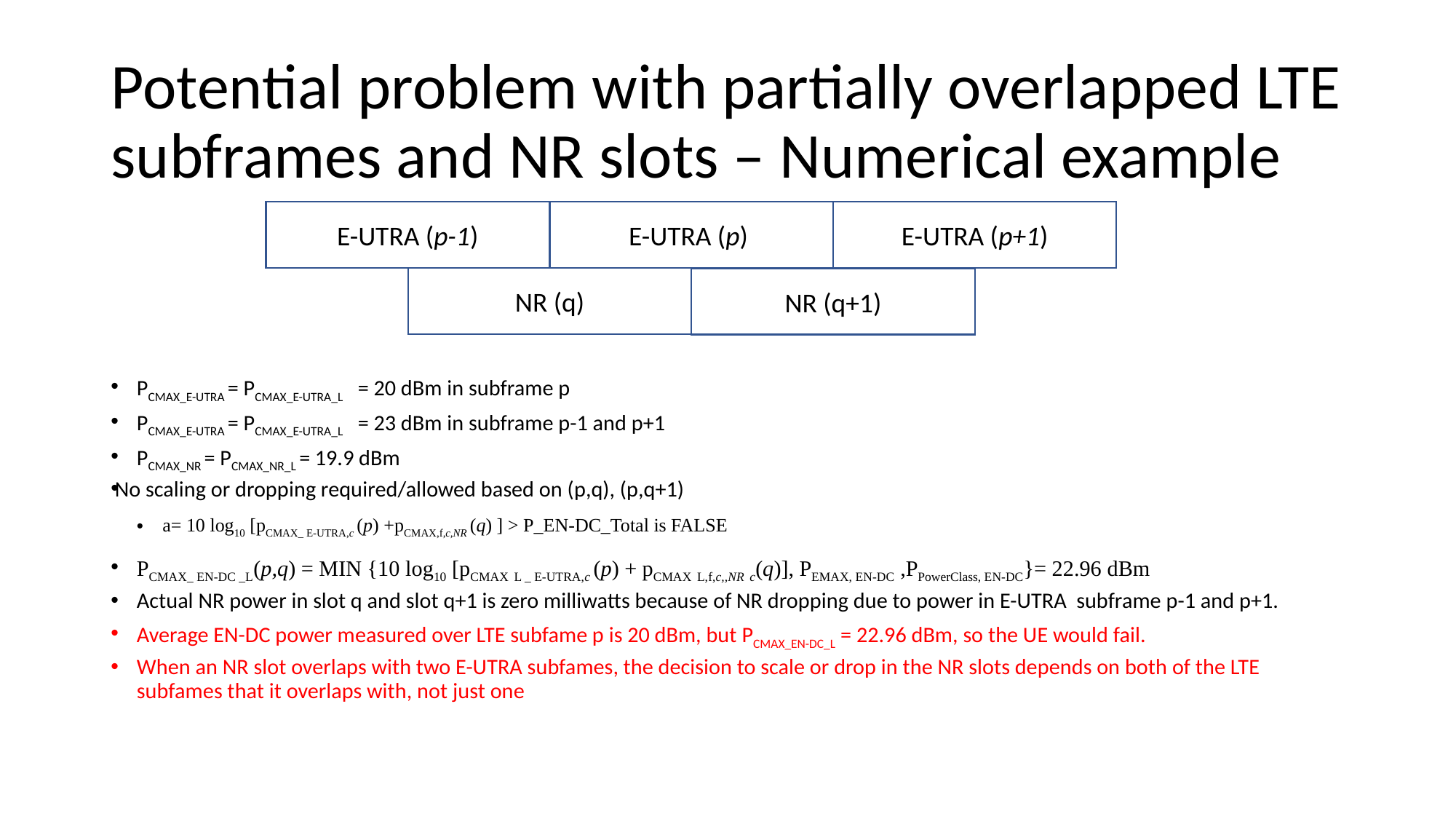

# Potential problem with partially overlapped LTE subframes and NR slots – Numerical example
E-UTRA (p-1)
E-UTRA (p)
E-UTRA (p+1)
NR (q)
NR (q+1)
PCMAX_E-UTRA = PCMAX_E-UTRA_L   = 20 dBm in subframe p
PCMAX_E-UTRA = PCMAX_E-UTRA_L   = 23 dBm in subframe p-1 and p+1
PCMAX_NR = PCMAX_NR_L = 19.9 dBm
No scaling or dropping required/allowed based on (p,q), (p,q+1)
a= 10 log10 [pCMAX_ E-UTRA,c (p) +pCMAX,f,c,NR (q) ] > P_EN-DC_Total is FALSE
PCMAX_ EN-DC _L(p,q) = MIN {10 log10 [pCMAX L _ E-UTRA,c (p) + pCMAX L,f,c,,NR c(q)], PEMAX, EN-DC ,PPowerClass, EN-DC}= 22.96 dBm
Actual NR power in slot q and slot q+1 is zero milliwatts because of NR dropping due to power in E-UTRA  subframe p-1 and p+1.
Average EN-DC power measured over LTE subfame p is 20 dBm, but PCMAX_EN-DC_L = 22.96 dBm, so the UE would fail.
When an NR slot overlaps with two E-UTRA subfames, the decision to scale or drop in the NR slots depends on both of the LTE subfames that it overlaps with, not just one